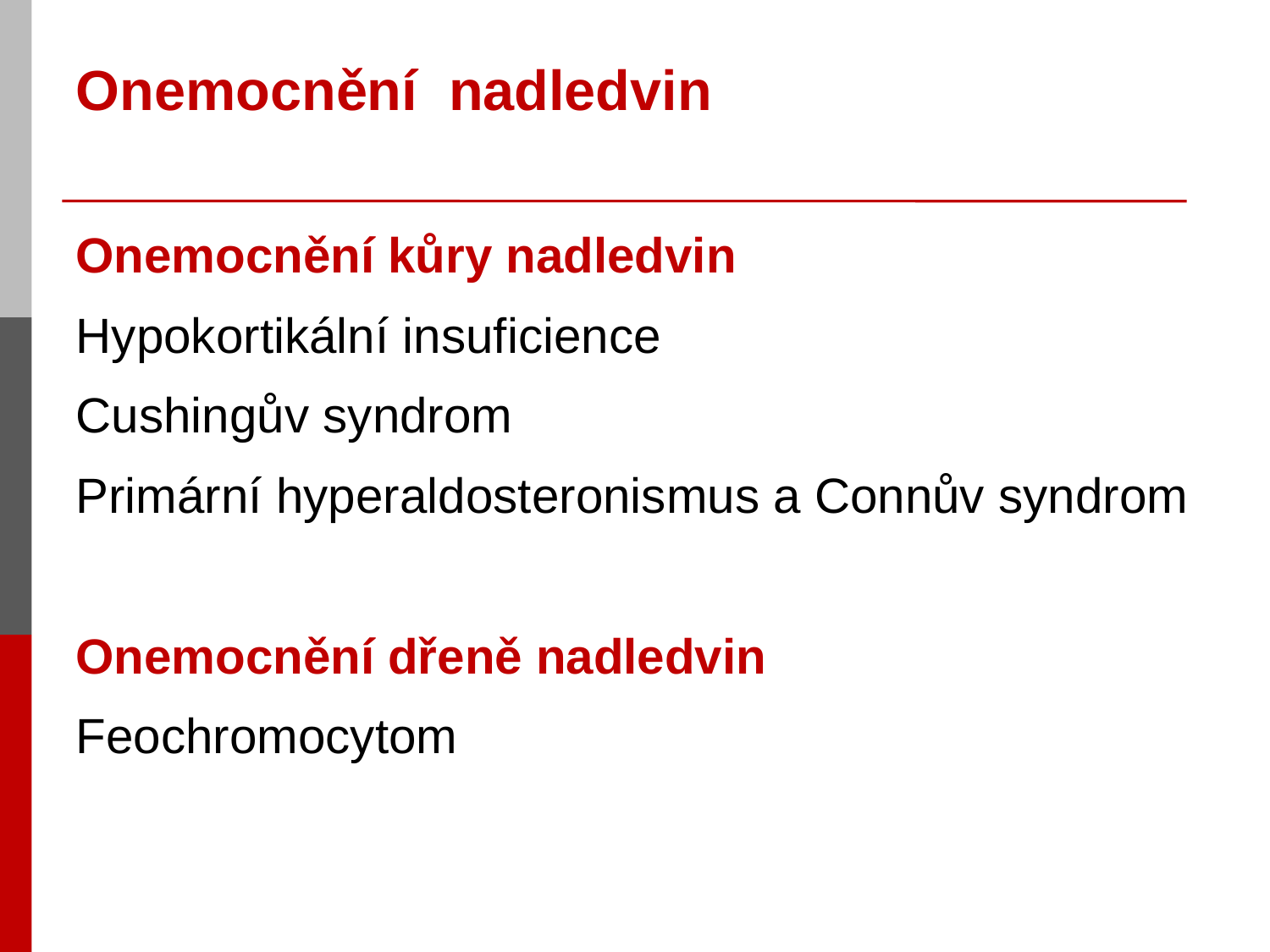

# Onemocnění  nadledvin
Onemocnění kůry nadledvin
Hypokortikální insuficience
Cushingův syndrom
Primární hyperaldosteronismus a Connův syndrom

Onemocnění dřeně nadledvin
Feochromocytom